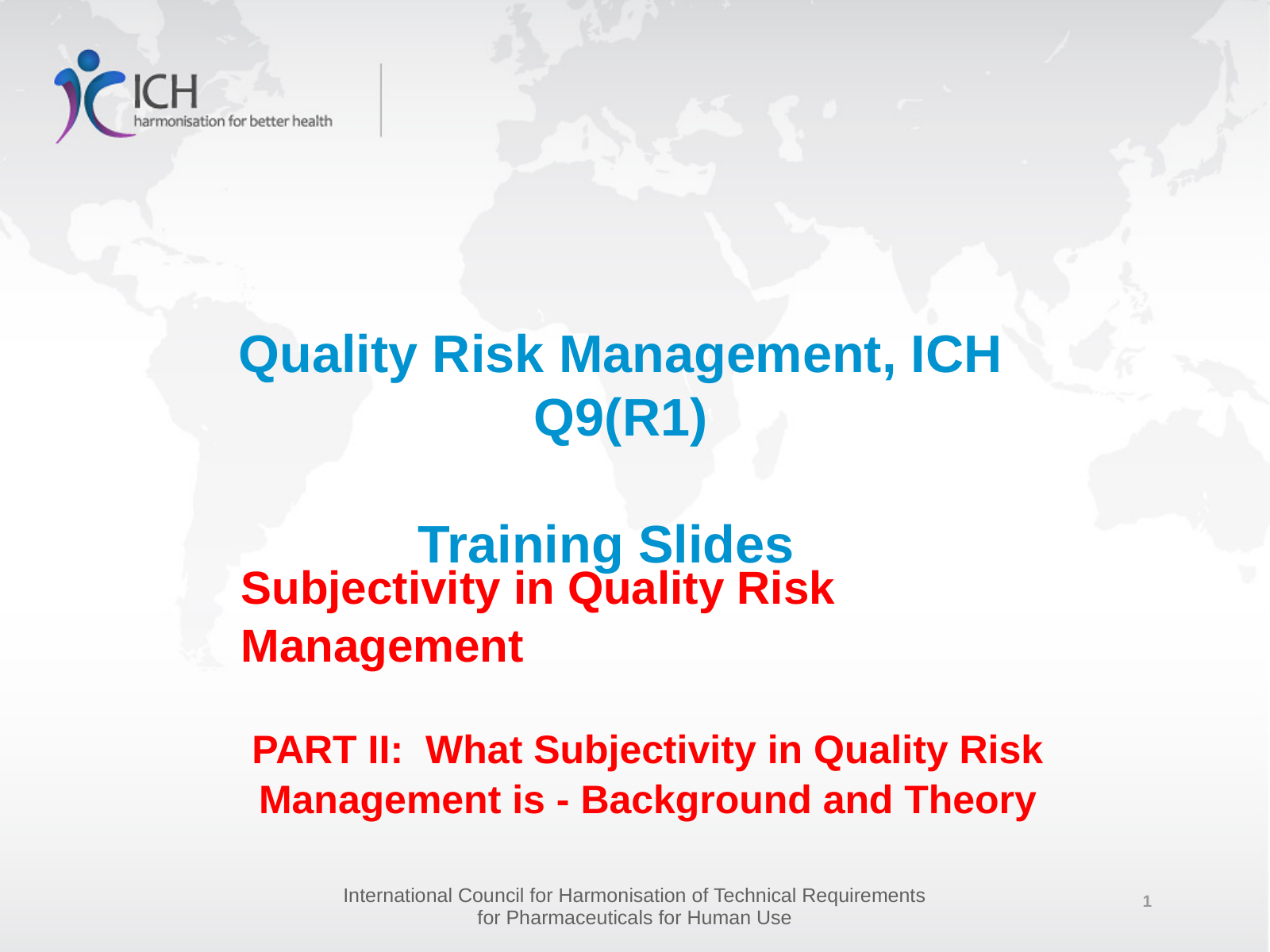

Quality Risk Management, ICH Q9(R1)

Training Slides
Subjectivity in Quality Risk Management

PART II:  What Subjectivity in Quality Risk Management is - Background and Theory
International Council for Harmonisation of Technical Requirements
for Pharmaceuticals for Human Use